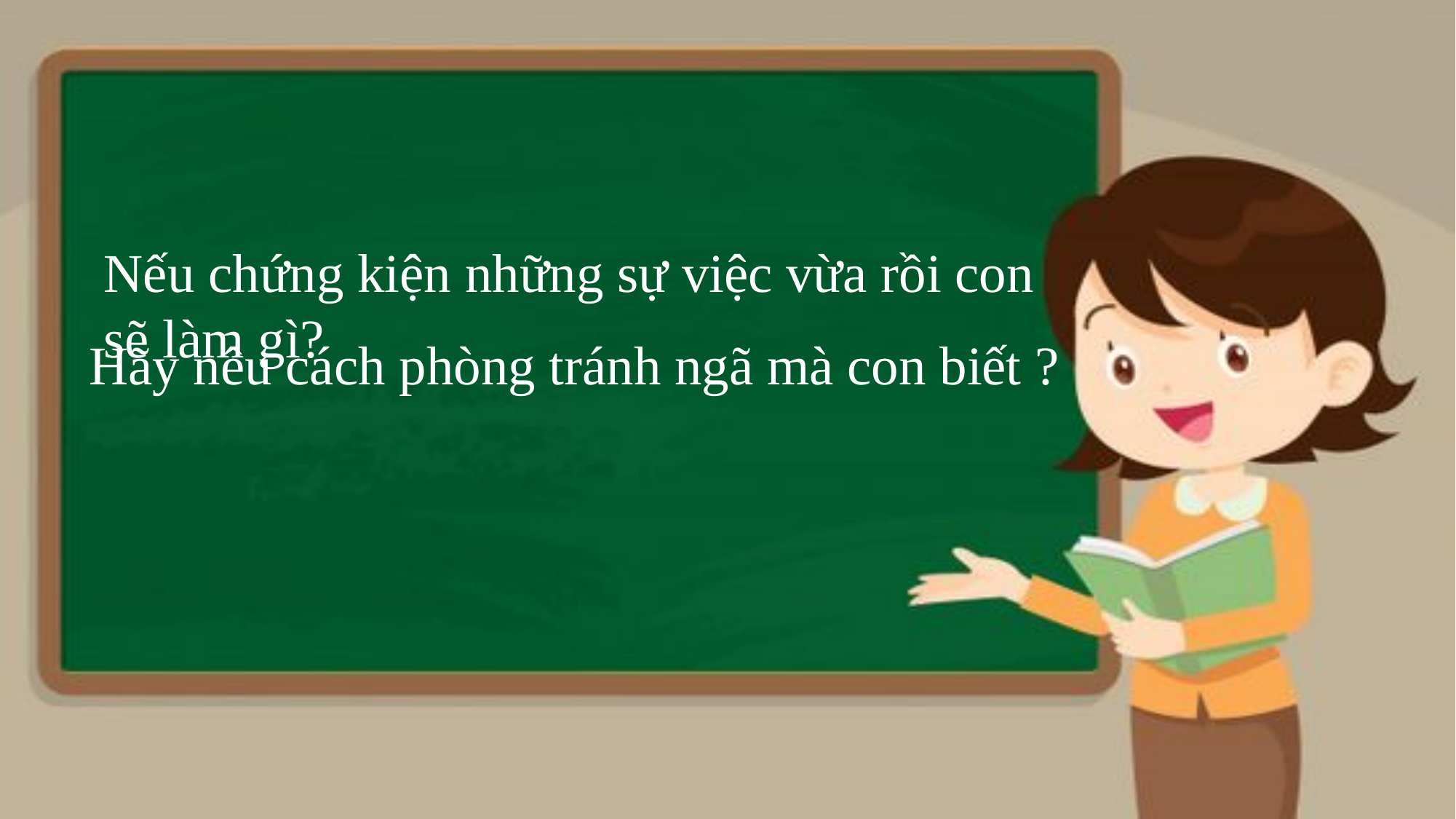

Nếu chứng kiện những sự việc vừa rồi con sẽ làm gì?
Hãy nêu cách phòng tránh ngã mà con biết ?